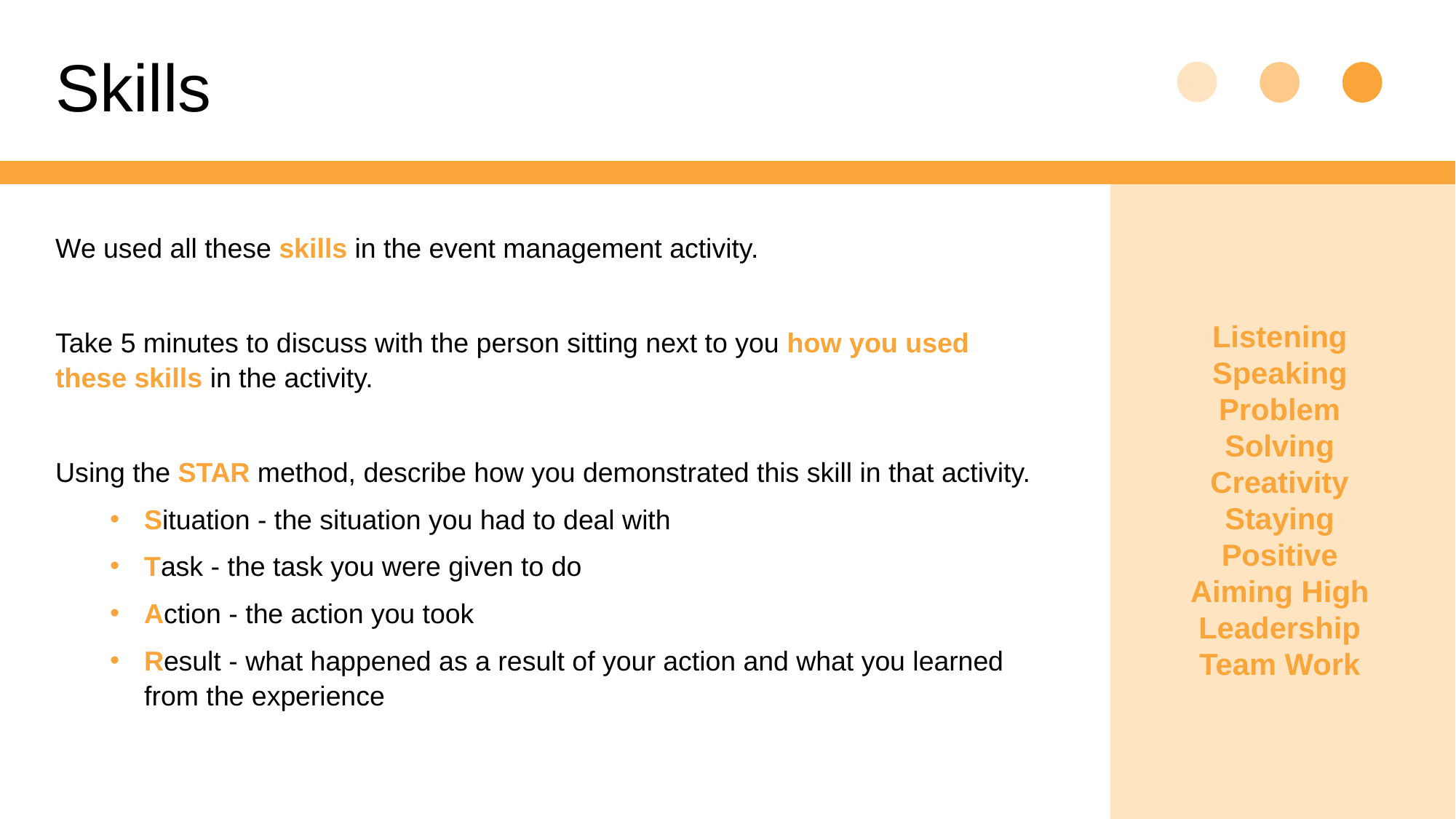

Skills

We used all these skills in the event management activity.

Take 5 minutes to discuss with the person sitting next to you how you used these skills in the activity.

Using the STAR method, describe how you demonstrated this skill in that activity.
Situation - the situation you had to deal with
Task - the task you were given to do
Action - the action you took
Result - what happened as a result of your action and what you learned from the experience
Listening
Speaking
Problem Solving
Creativity
Staying Positive
Aiming High
Leadership
Team Work